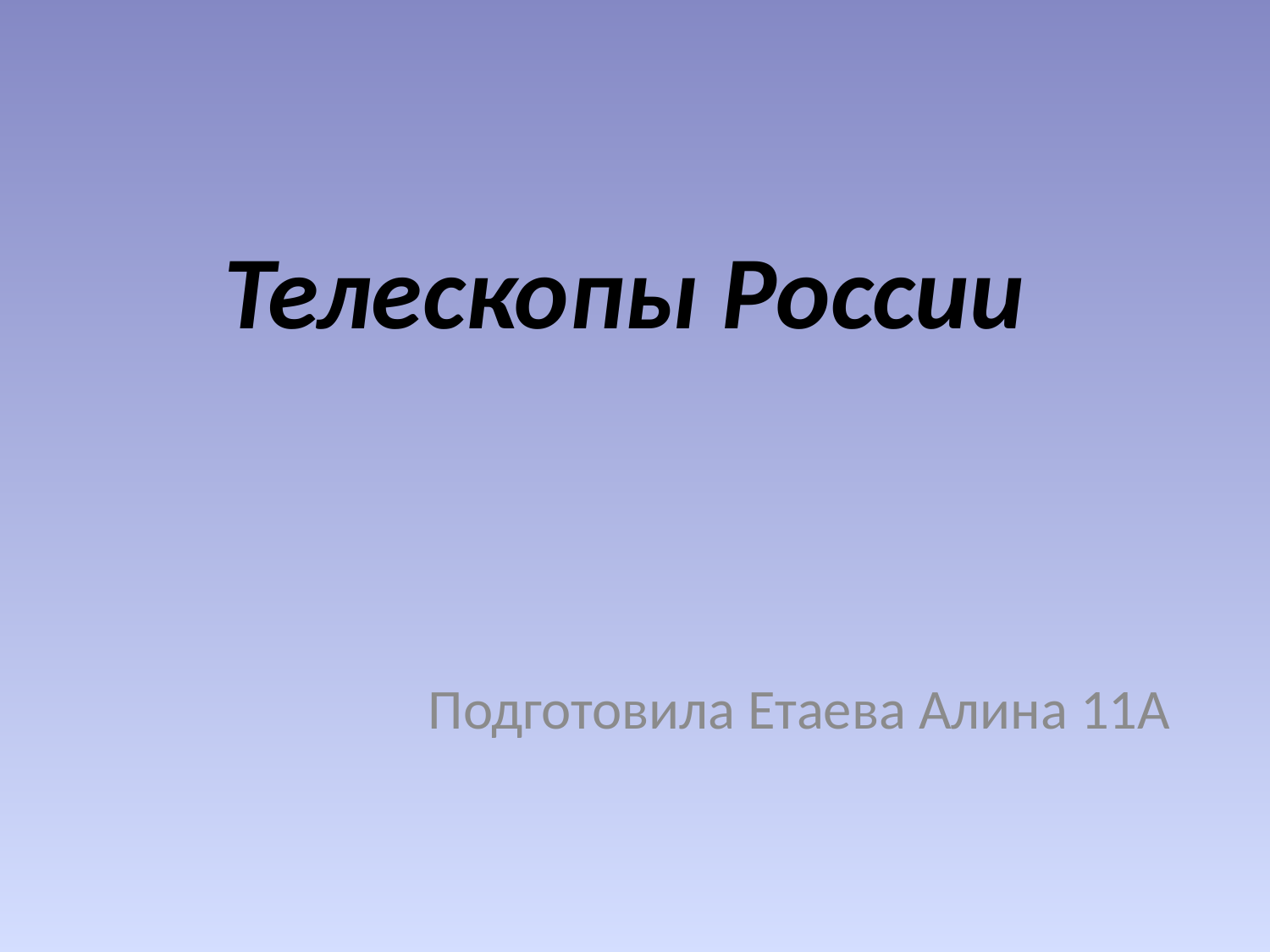

# Телескопы России
Подготовила Етаева Алина 11А